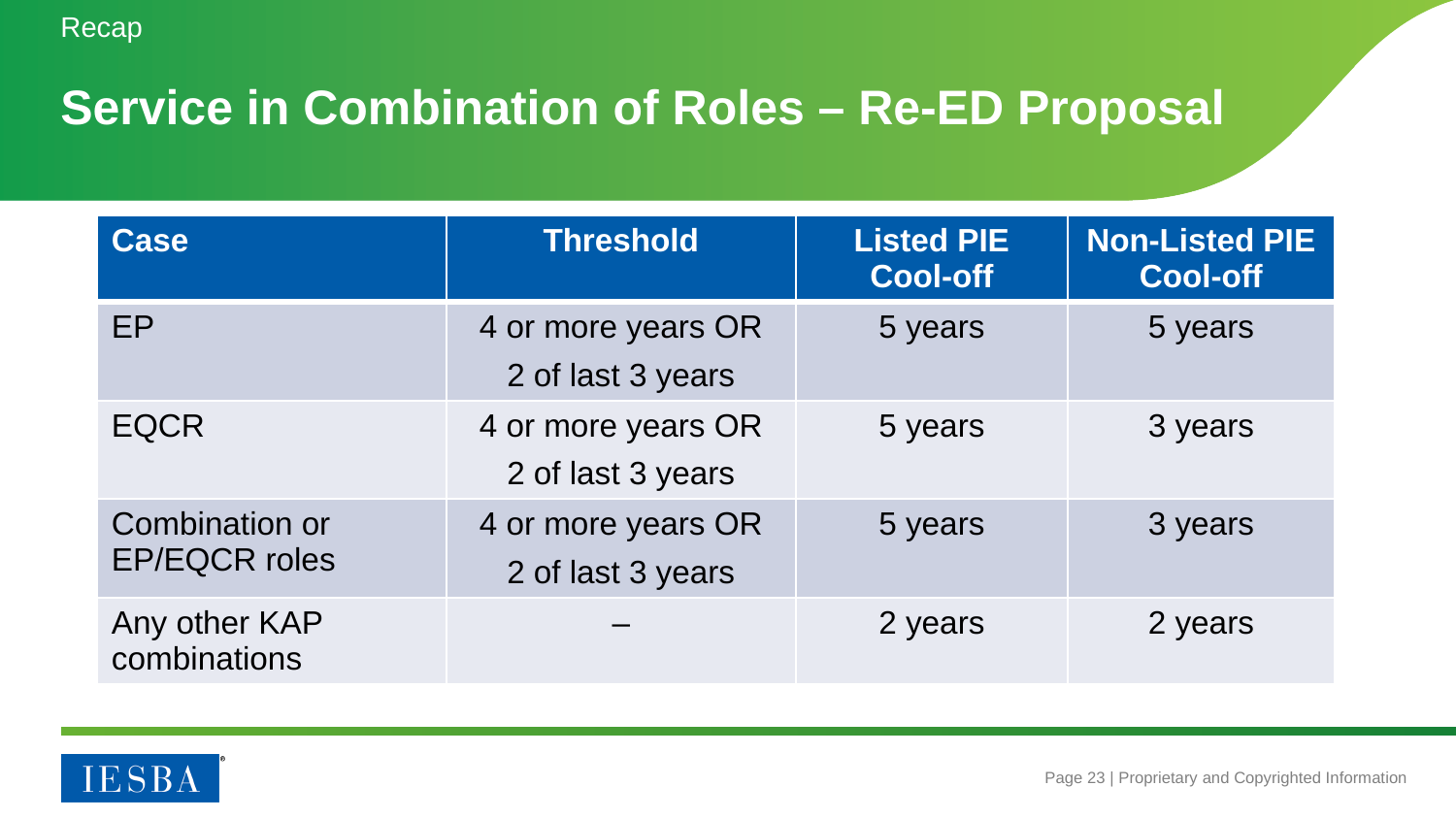

Recap
# Service in Combination of Roles – Re-ED Proposal
| Case | Threshold | Listed PIE Cool-off | Non-Listed PIE Cool-off |
| --- | --- | --- | --- |
| EP | 4 or more years OR 2 of last 3 years | 5 years | 5 years |
| EQCR | 4 or more years OR 2 of last 3 years | 5 years | 3 years |
| Combination or EP/EQCR roles | 4 or more years OR 2 of last 3 years | 5 years | 3 years |
| Any other KAP combinations | – | 2 years | 2 years |